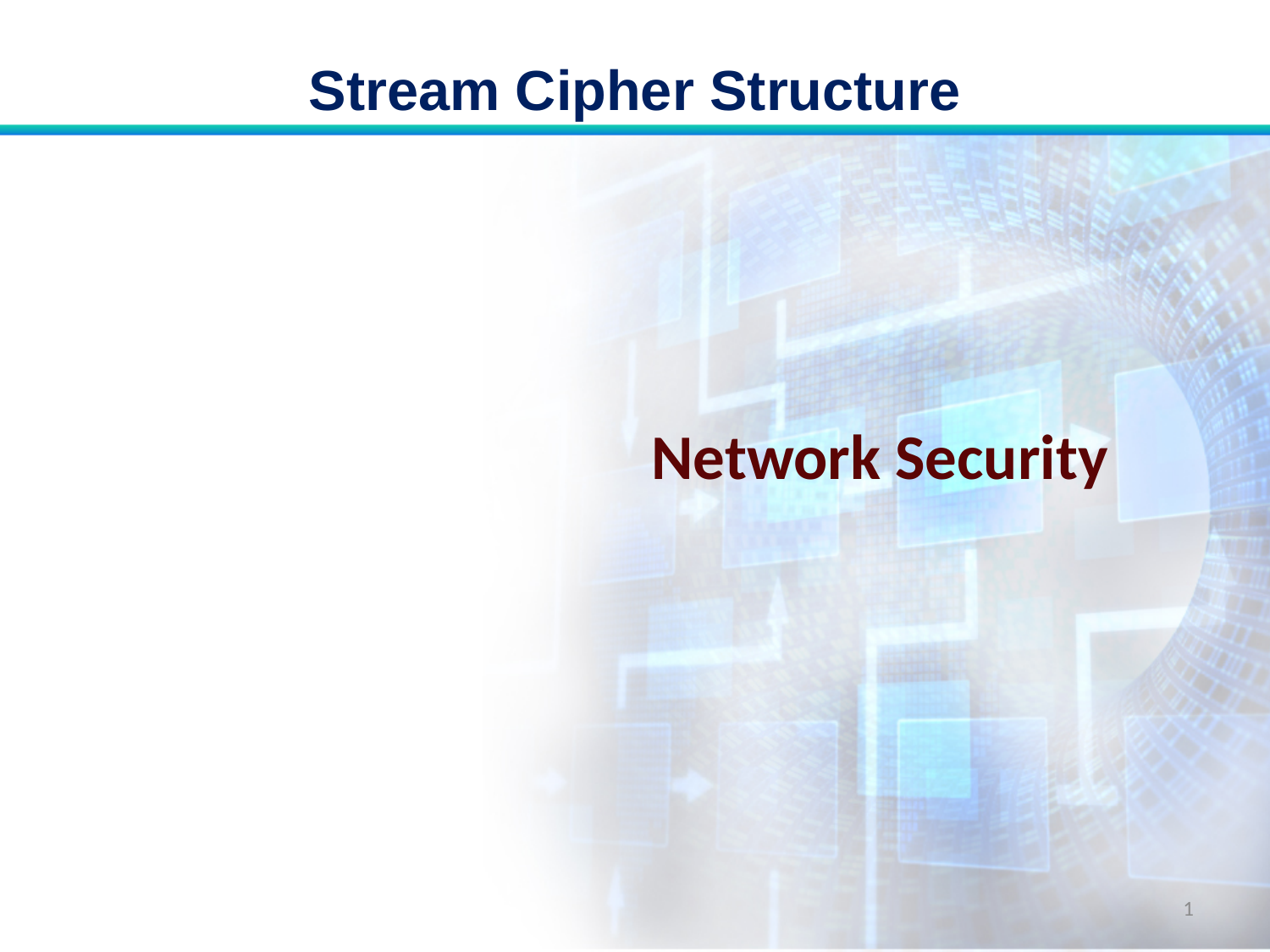

# Stream Cipher Structure
Network Security
1